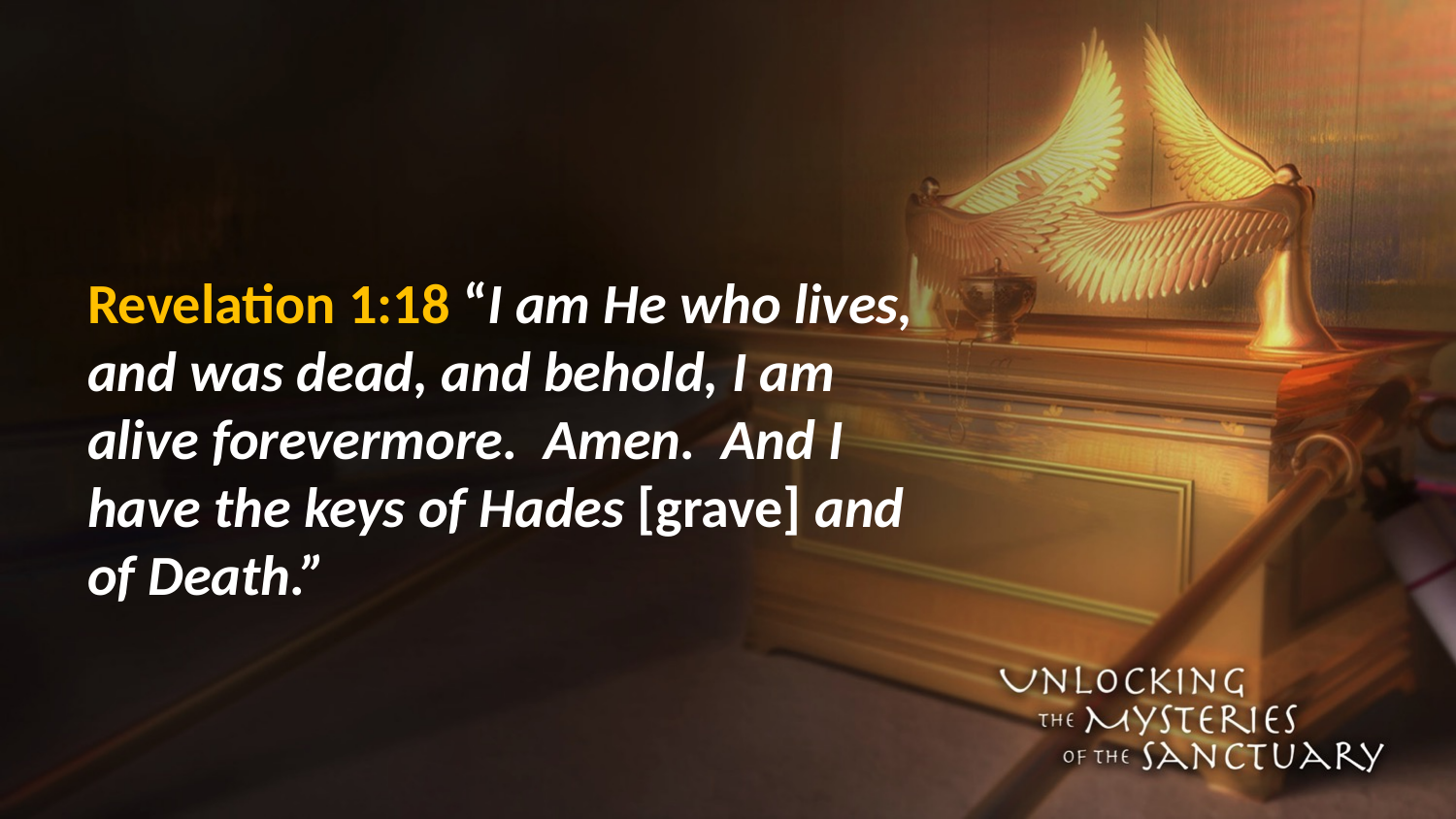

#

Revelation 1:18 “I am He who lives, and was dead, and behold, I am alive forevermore.  Amen.  And I have the keys of Hades [grave] and of Death.”